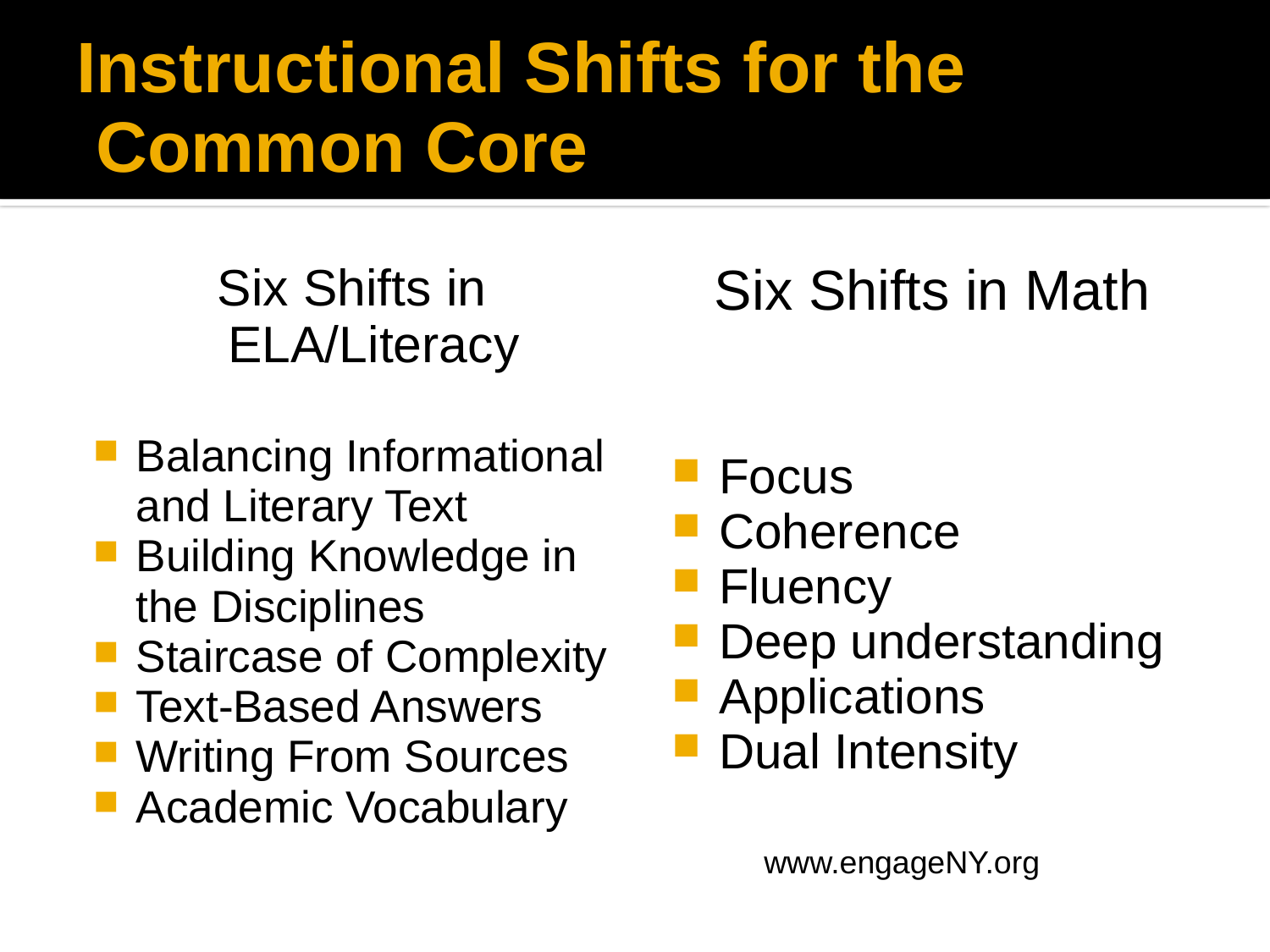

# Instructional Shifts for the Common Core
Six Shifts in ELA/Literacy

Balancing Informational and Literary Text
Building Knowledge in the Disciplines
Staircase of Complexity
Text-Based Answers
Writing From Sources
Academic Vocabulary
Six Shifts in Math

Focus
Coherence
Fluency
Deep understanding
Applications
Dual Intensity
www.engageNY.org